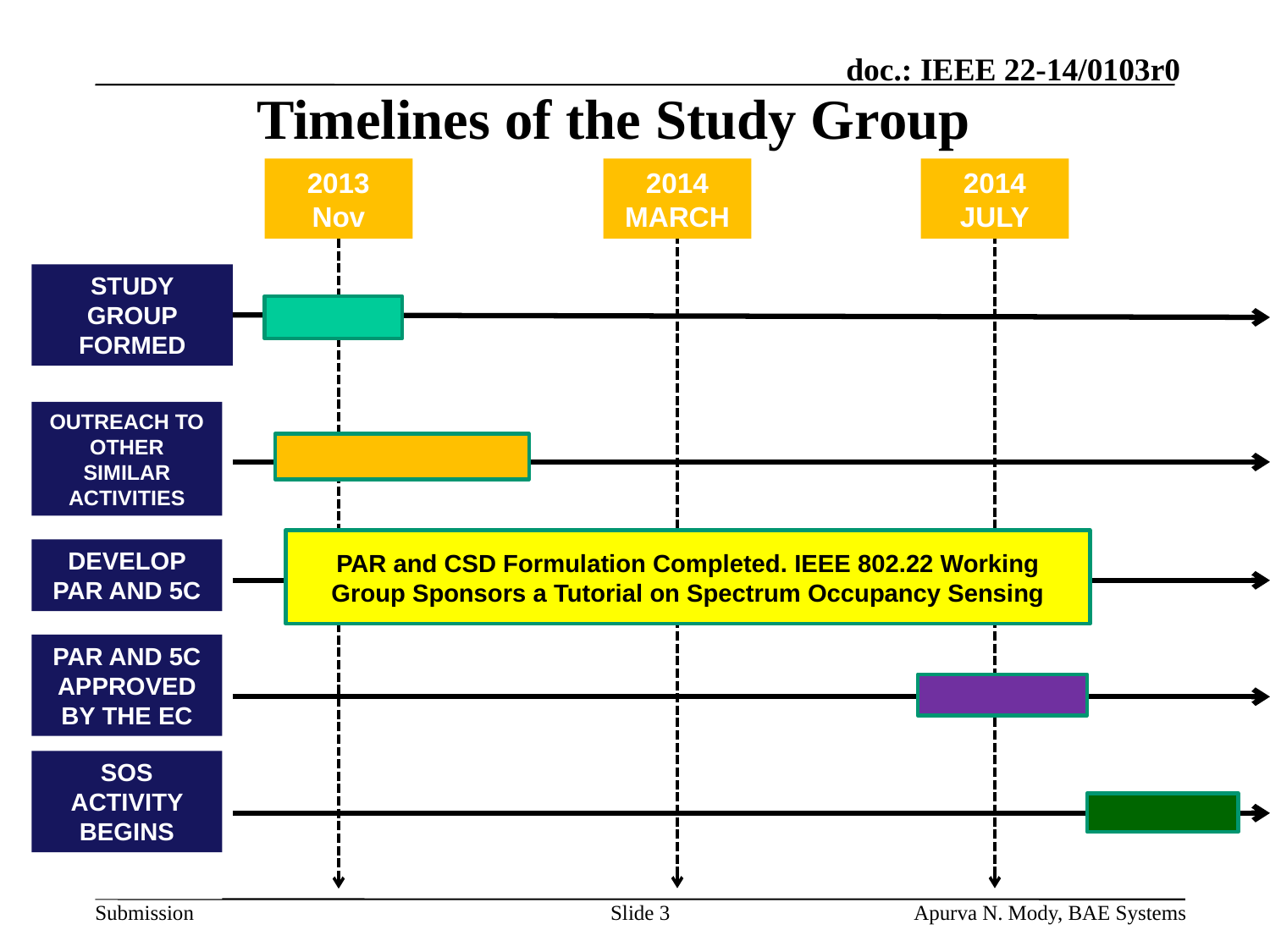

# Timelines of the Study Group
2013 Nov
2014 MARCH
2014 JULY
..
STUDY GROUP FORMED

OUTREACH TO OTHER SIMILAR ACTIVITIES

PAR and CSD Formulation Completed. IEEE 802.22 Working Group Sponsors a Tutorial on Spectrum Occupancy Sensing
DEVELOP PAR AND 5C
PAR AND 5C APPROVED BY THE EC

SOS ACTIVITY BEGINS

Slide 3
Apurva N. Mody, BAE Systems